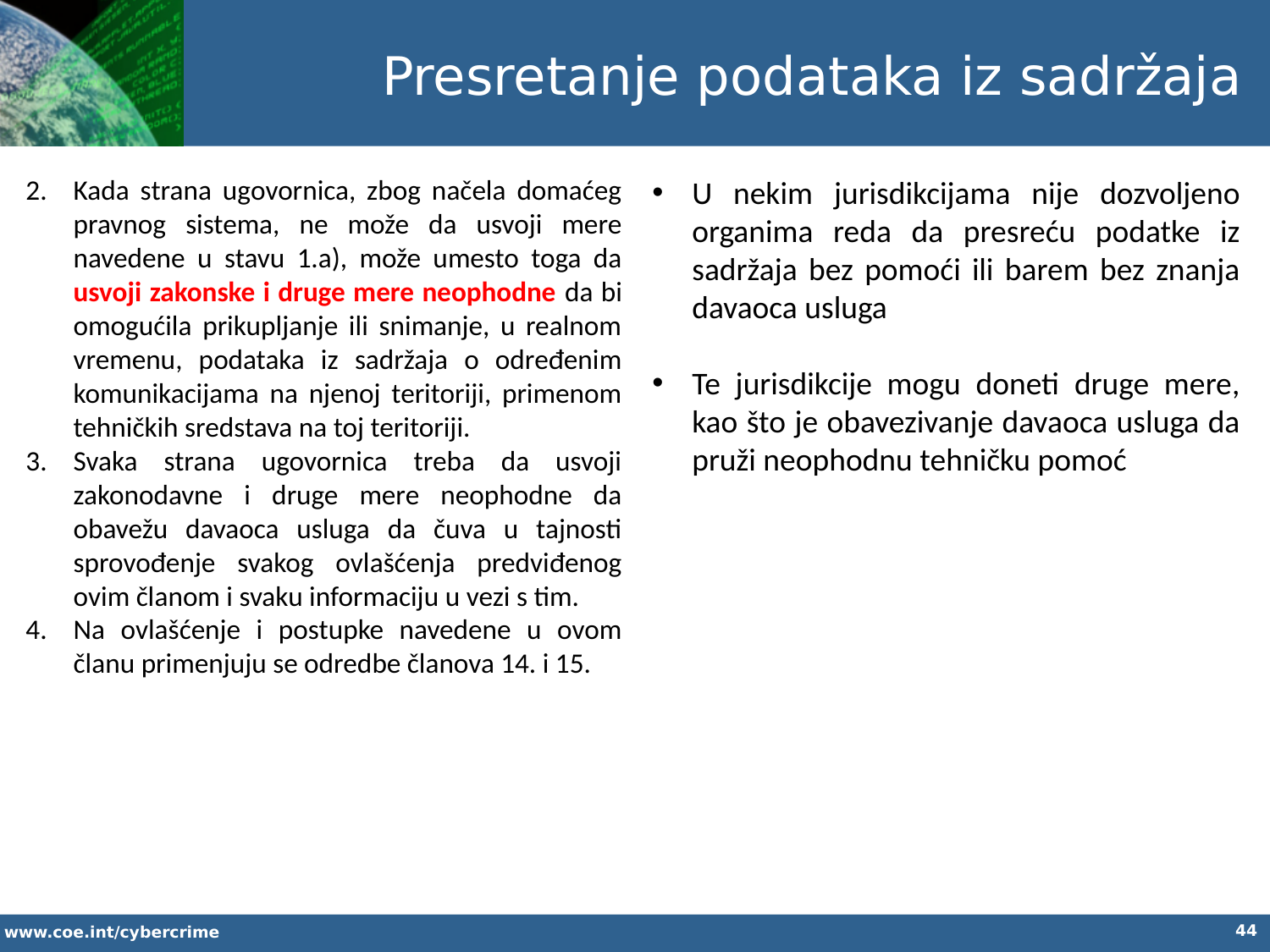

Presretanje podataka iz sadržaja
Kada strana ugovornica, zbog načela domaćeg pravnog sistema, ne može da usvoji mere navedene u stavu 1.a), može umesto toga da usvoji zakonske i druge mere neophodne da bi omogućila prikupljanje ili snimanje, u realnom vremenu, podataka iz sadržaja o određenim komunikacijama na njenoj teritoriji, primenom tehničkih sredstava na toj teritoriji.
Svaka strana ugovornica treba da usvoji zakonodavne i druge mere neophodne da obavežu davaoca usluga da čuva u tajnosti sprovođenje svakog ovlašćenja predviđenog ovim članom i svaku informaciju u vezi s tim.
Na ovlašćenje i postupke navedene u ovom članu primenjuju se odredbe članova 14. i 15.
U nekim jurisdikcijama nije dozvoljeno organima reda da presreću podatke iz sadržaja bez pomoći ili barem bez znanja davaoca usluga

Te jurisdikcije mogu doneti druge mere, kao što je obavezivanje davaoca usluga da pruži neophodnu tehničku pomoć